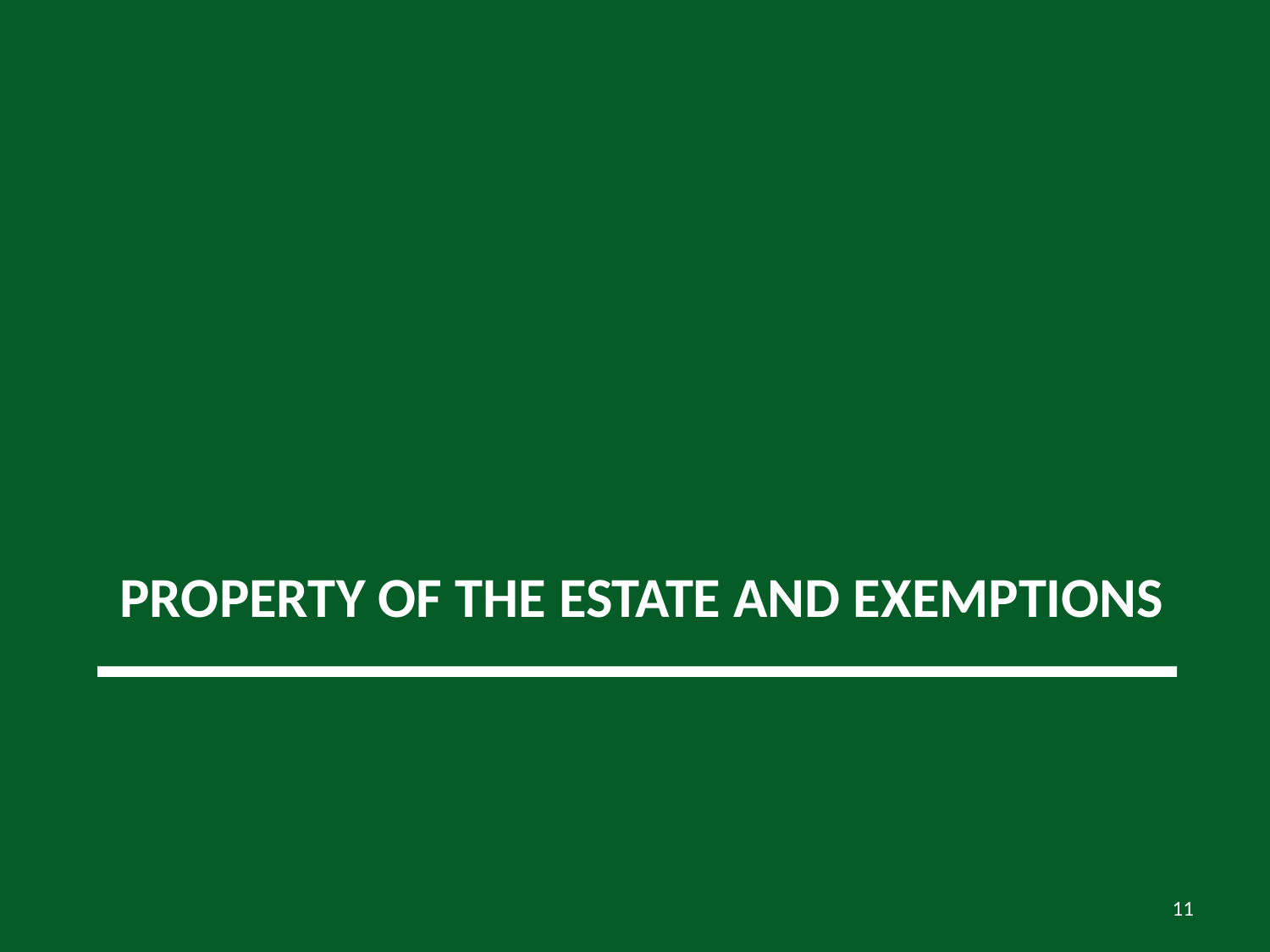

# Property of the Estate and Exemptions
11